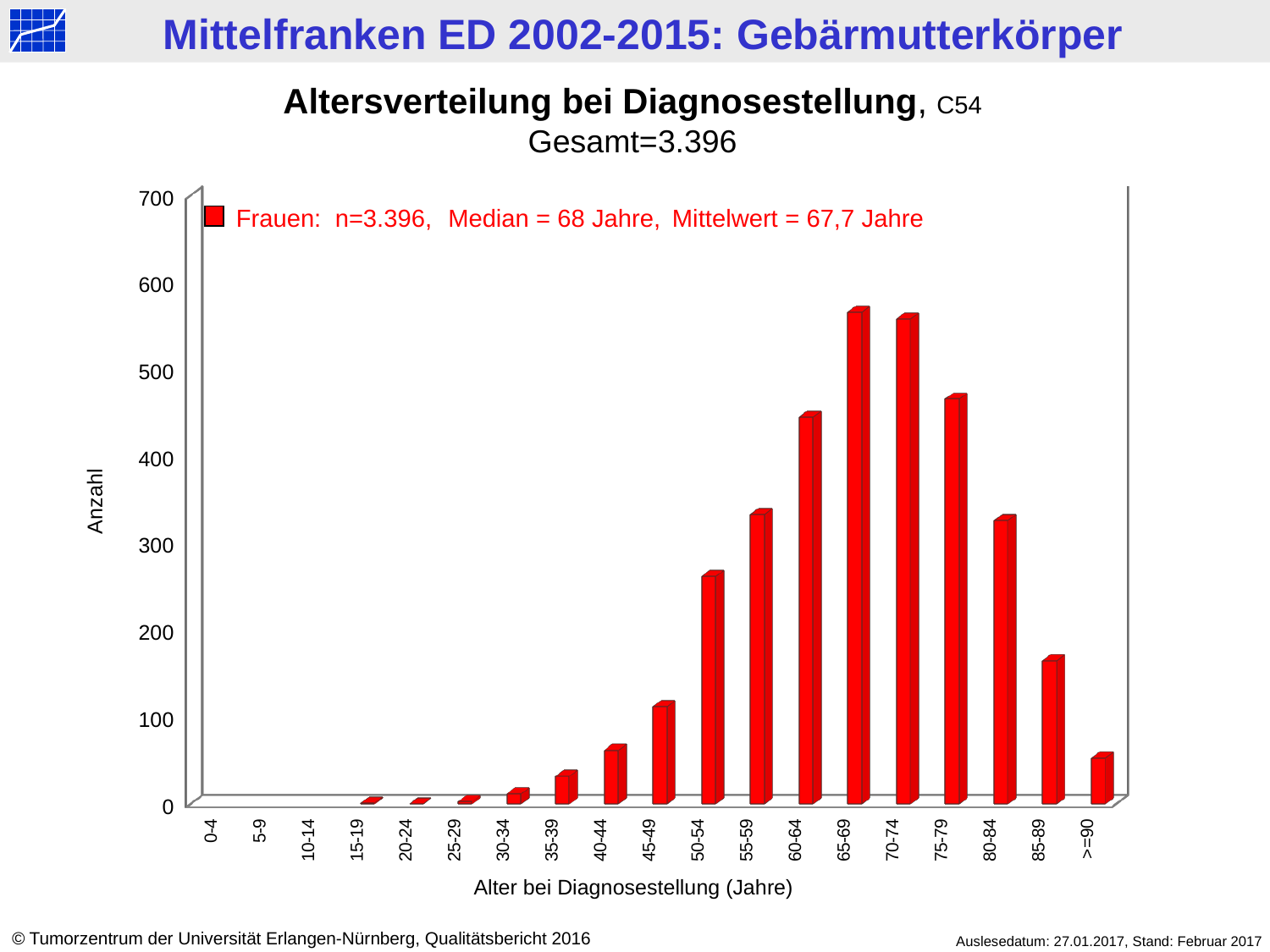

Altersverteilung bei Diagnosestellung, C54
Gesamt=3.396

[unsupported chart]

Frauen: 	n=3.396, 	Median = 68 Jahre,	Mittelwert = 67,7 Jahre

Anzahl
Alter bei Diagnosestellung (Jahre)